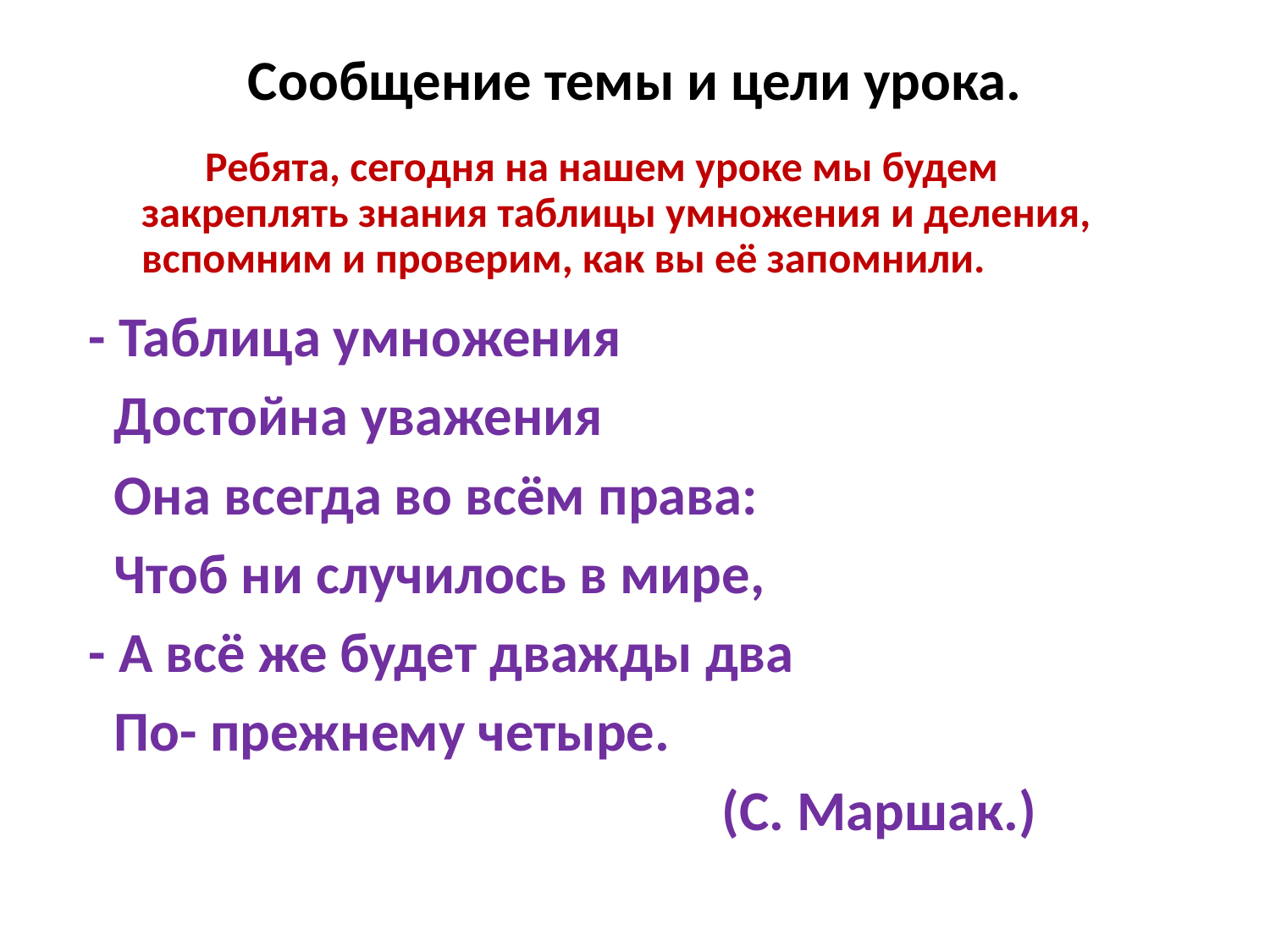

Сообщение темы и цели урока.
Ребята, сегодня на нашем уроке мы будем закреплять знания таблицы умножения и деления, вспомним и проверим, как вы её запомнили.
 - Таблица умножения
   Достойна уважения
   Она всегда во всём права:
   Чтоб ни случилось в мире,
 - А всё же будет дважды два
   По- прежнему четыре.
					         	(С. Маршак.)